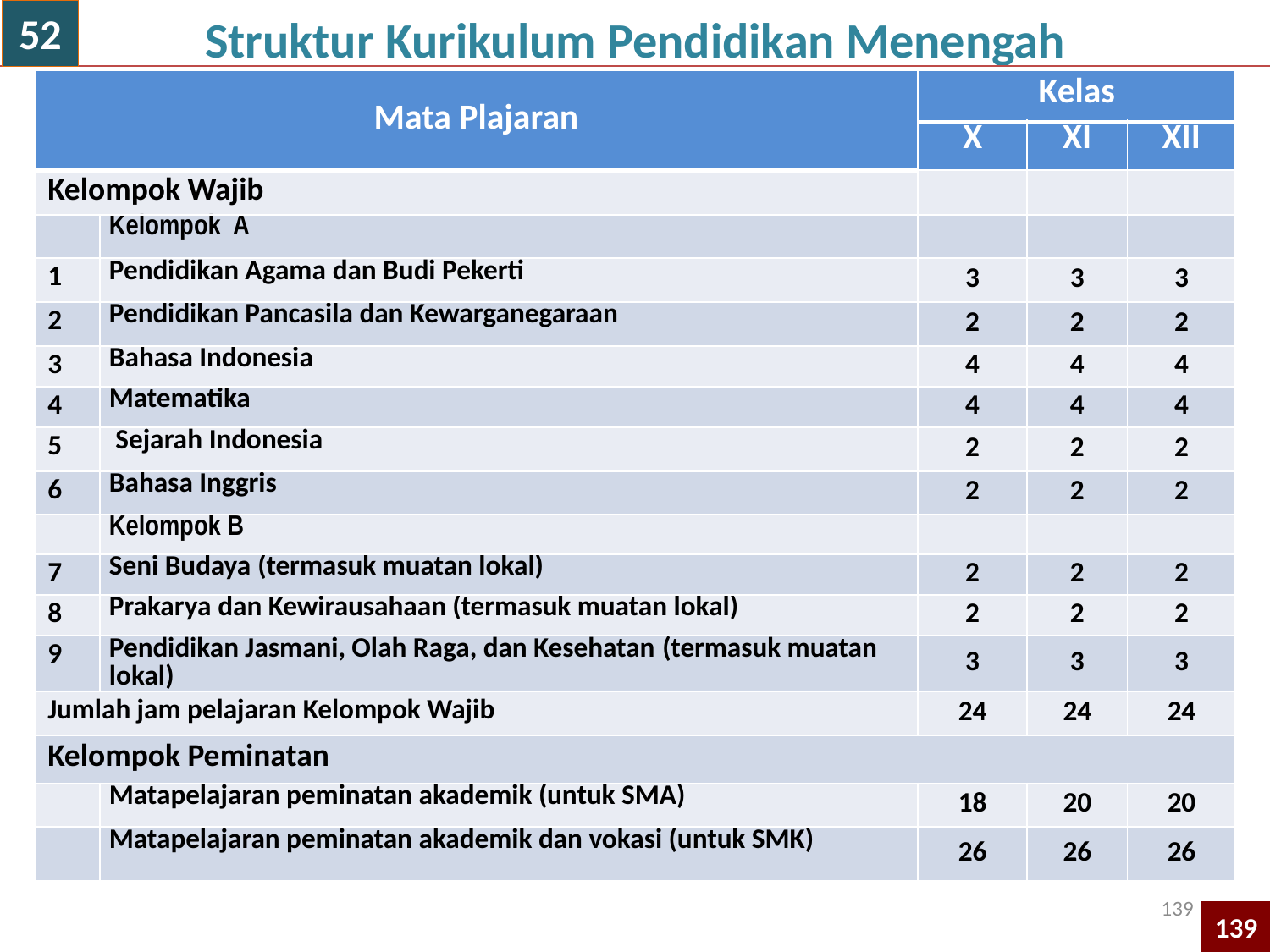

Struktur Kurikulum Pendidikan Menengah
52
| Mata Plajaran |  | Kelas |  |  |
| --- | --- | --- | --- | --- |
|  |  | X | XI | XII |
| Kelompok Wajib |  |  |  |  |
|  | Kelompok A |  |  |  |
| 1 | Pendidikan Agama dan Budi Pekerti | 3 | 3 | 3 |
| 2 | Pendidikan Pancasila dan Kewarganegaraan | 2 | 2 | 2 |
| 3 | Bahasa Indonesia | 4 | 4 | 4 |
| 4 | Matematika | 4 | 4 | 4 |
| 5 | Sejarah Indonesia | 2 | 2 | 2 |
| 6 | Bahasa Inggris | 2 | 2 | 2 |
|  | Kelompok B |  |  |  |
| 7 | Seni Budaya (termasuk muatan lokal) | 2 | 2 | 2 |
| 8 | Prakarya dan Kewirausahaan (termasuk muatan lokal) | 2 | 2 | 2 |
| 9 | Pendidikan Jasmani, Olah Raga, dan Kesehatan (termasuk muatan lokal) | 3 | 3 | 3 |
| Jumlah jam pelajaran Kelompok Wajib |  | 24 | 24 | 24 |
| Kelompok Peminatan |  |  |  |  |
|  | Matapelajaran peminatan akademik (untuk SMA) | 18 | 20 | 20 |
|  | Matapelajaran peminatan akademik dan vokasi (untuk SMK) | 26 | 26 | 26 |
139
139